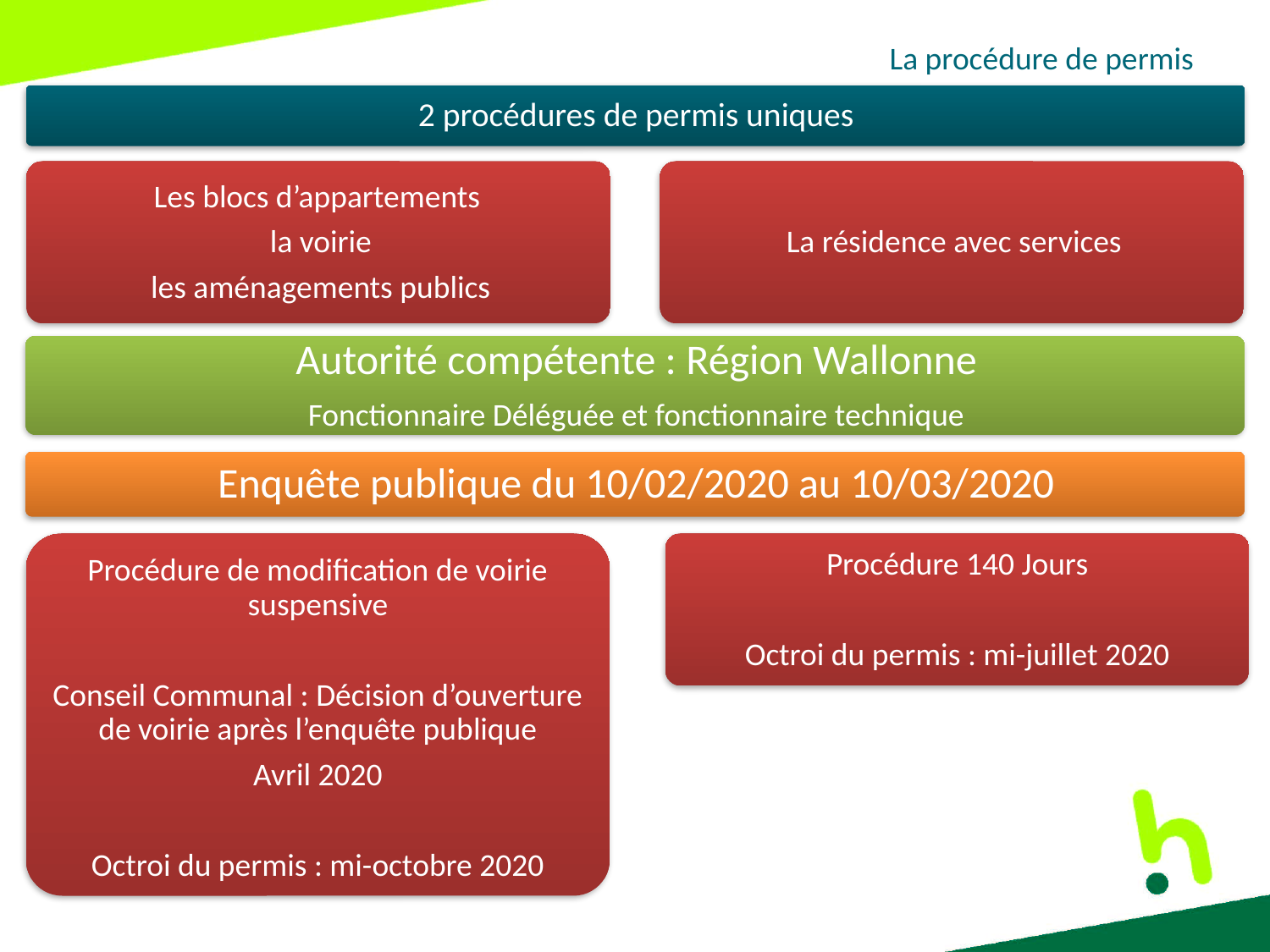

La procédure de permis
2 procédures de permis uniques
Les blocs d’appartements
la voirie
les aménagements publics
La résidence avec services
Autorité compétente : Région Wallonne
Fonctionnaire Déléguée et fonctionnaire technique
Enquête publique du 10/02/2020 au 10/03/2020

Procédure de modification de voirie suspensive

Conseil Communal : Décision d’ouverture de voirie après l’enquête publique
Avril 2020

Octroi du permis : mi-octobre 2020

Procédure 140 Jours

Octroi du permis : mi-juillet 2020